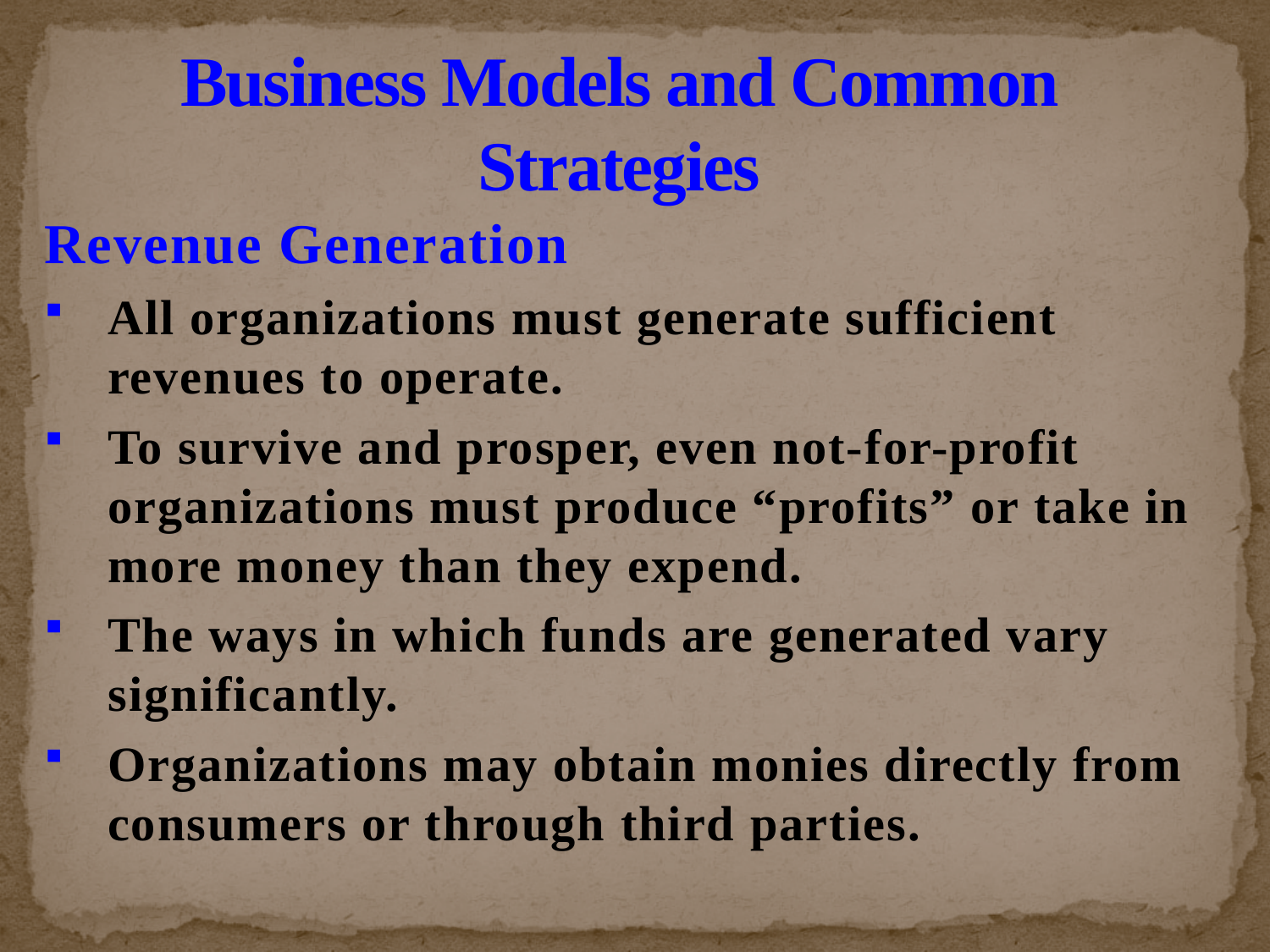

# Business Models and Common Strategies
Revenue Generation
All organizations must generate sufficient revenues to operate.
To survive and prosper, even not-for-profit organizations must produce “profits” or take in more money than they expend.
The ways in which funds are generated vary significantly.
Organizations may obtain monies directly from consumers or through third parties.